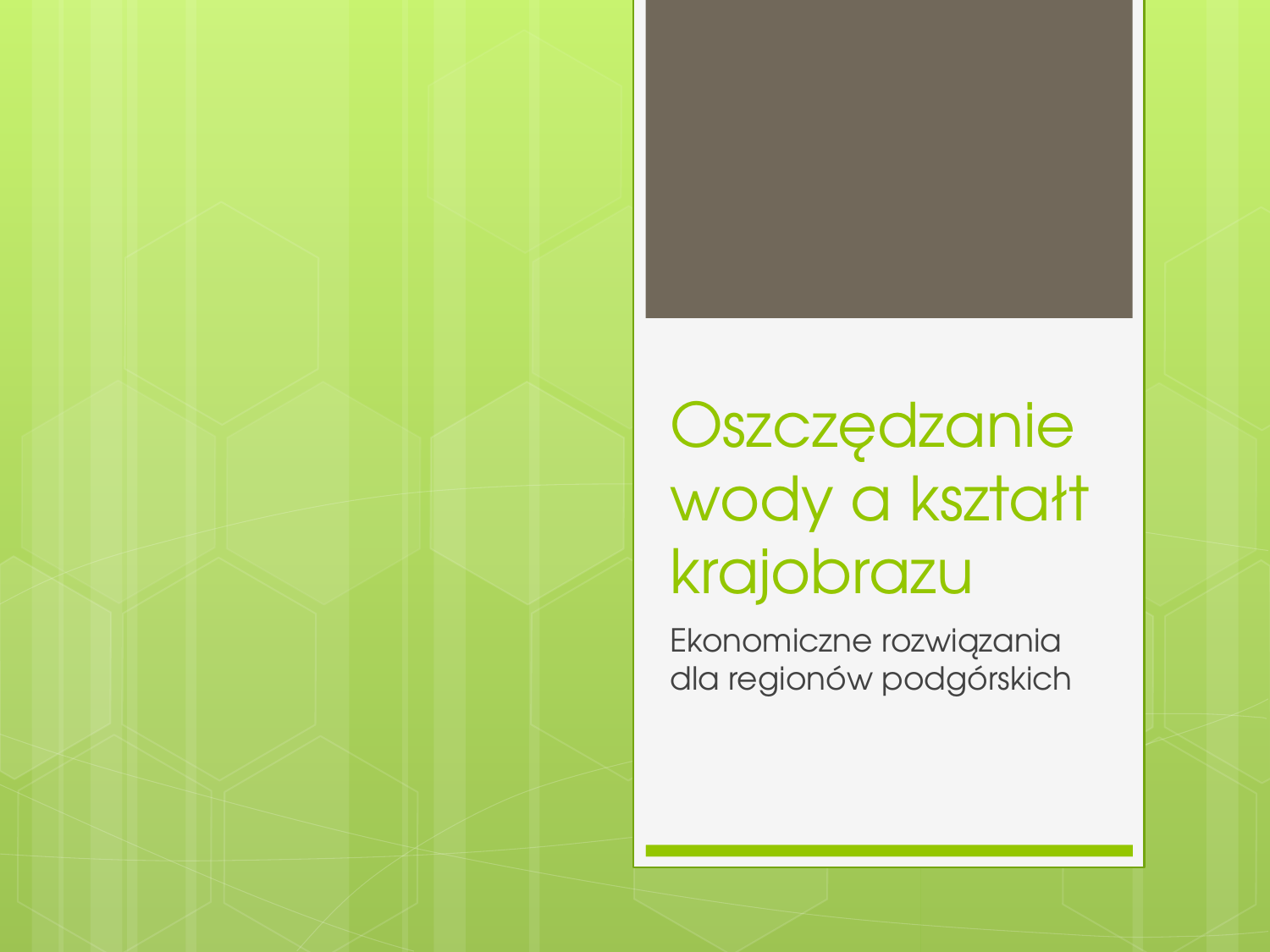

# Oszczędzanie wody a kształt krajobrazu
Ekonomiczne rozwiązania dla regionów podgórskich